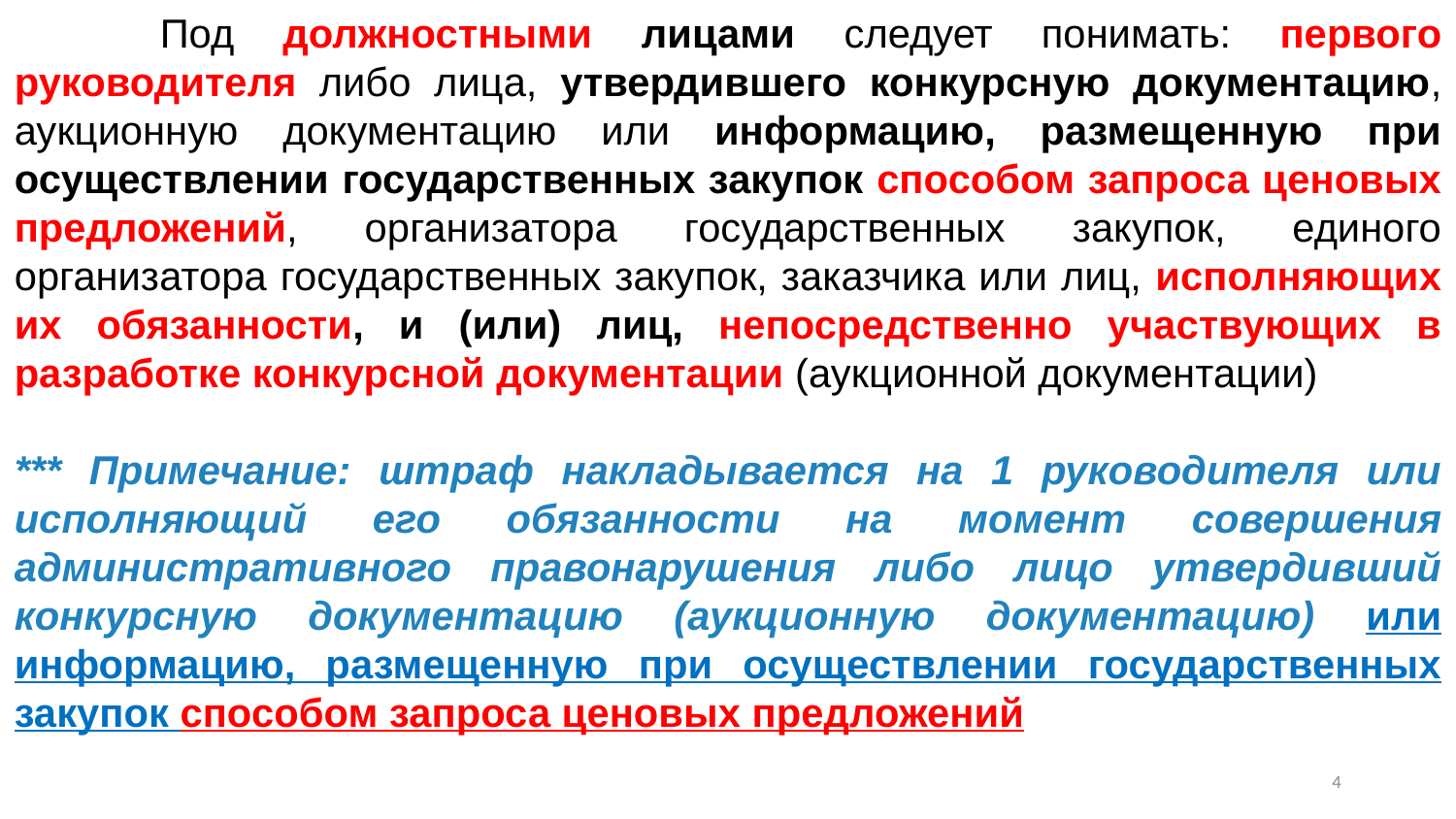

Под должностными лицами следует понимать: первого руководителя либо лица, утвердившего конкурсную документацию, аукционную документацию или информацию, размещенную при осуществлении государственных закупок способом запроса ценовых предложений, организатора государственных закупок, единого организатора государственных закупок, заказчика или лиц, исполняющих их обязанности, и (или) лиц, непосредственно участвующих в разработке конкурсной документации (аукционной документации)

*** Примечание: штраф накладывается на 1 руководителя или исполняющий его обязанности на момент совершения административного правонарушения либо лицо утвердивший конкурсную документацию (аукционную документацию) или информацию, размещенную при осуществлении государственных закупок способом запроса ценовых предложений
4